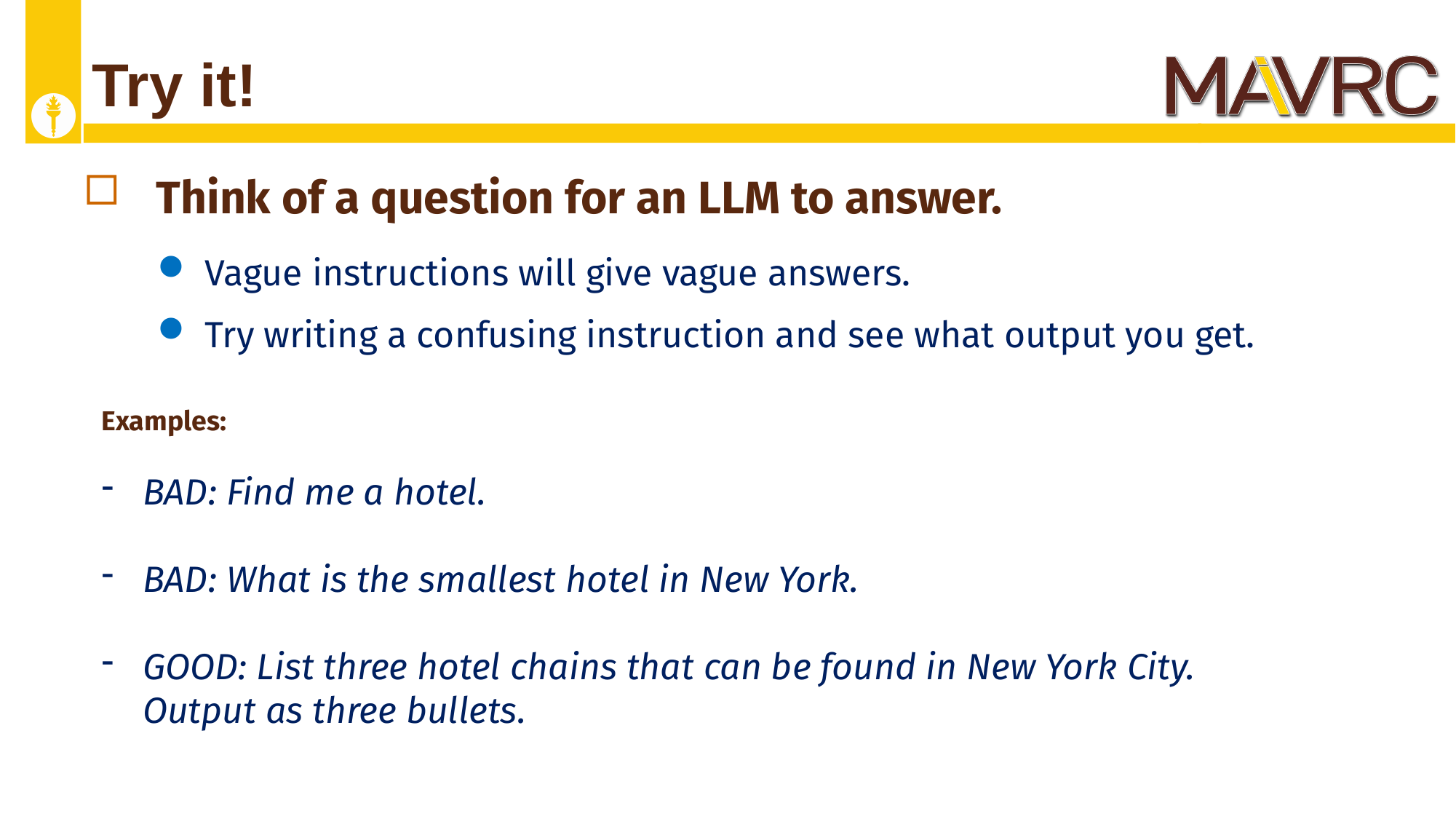

# Try it!
Think of a question for an LLM to answer.
Vague instructions will give vague answers.
Try writing a confusing instruction and see what output you get.
Examples:

BAD: Find me a hotel.

BAD: What is the smallest hotel in New York.

GOOD: List three hotel chains that can be found in New York City. Output as three bullets.